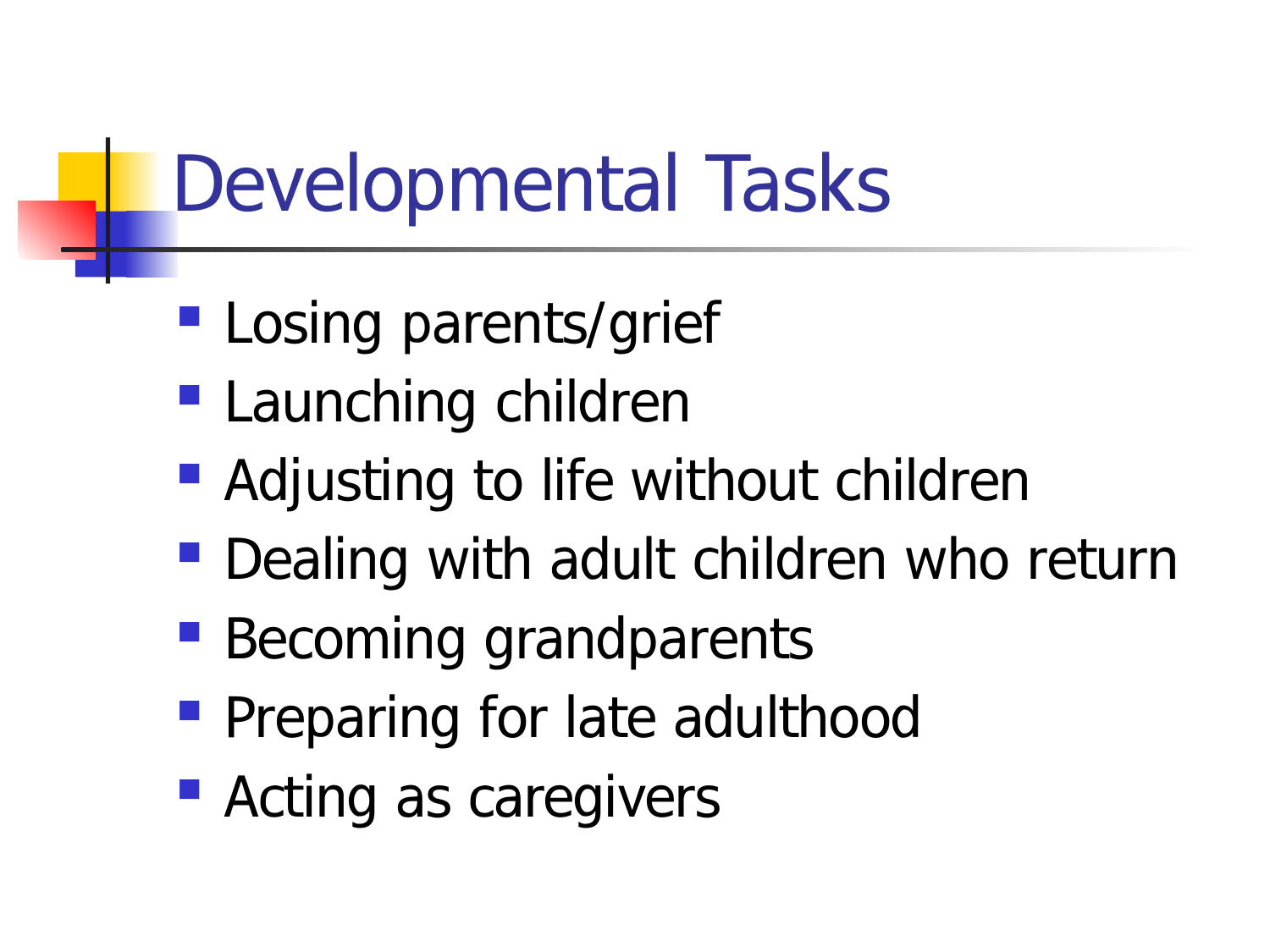

# Developmental Tasks
Losing parents/grief
Launching children
Adjusting to life without children
Dealing with adult children who return
Becoming grandparents
Preparing for late adulthood
Acting as caregivers